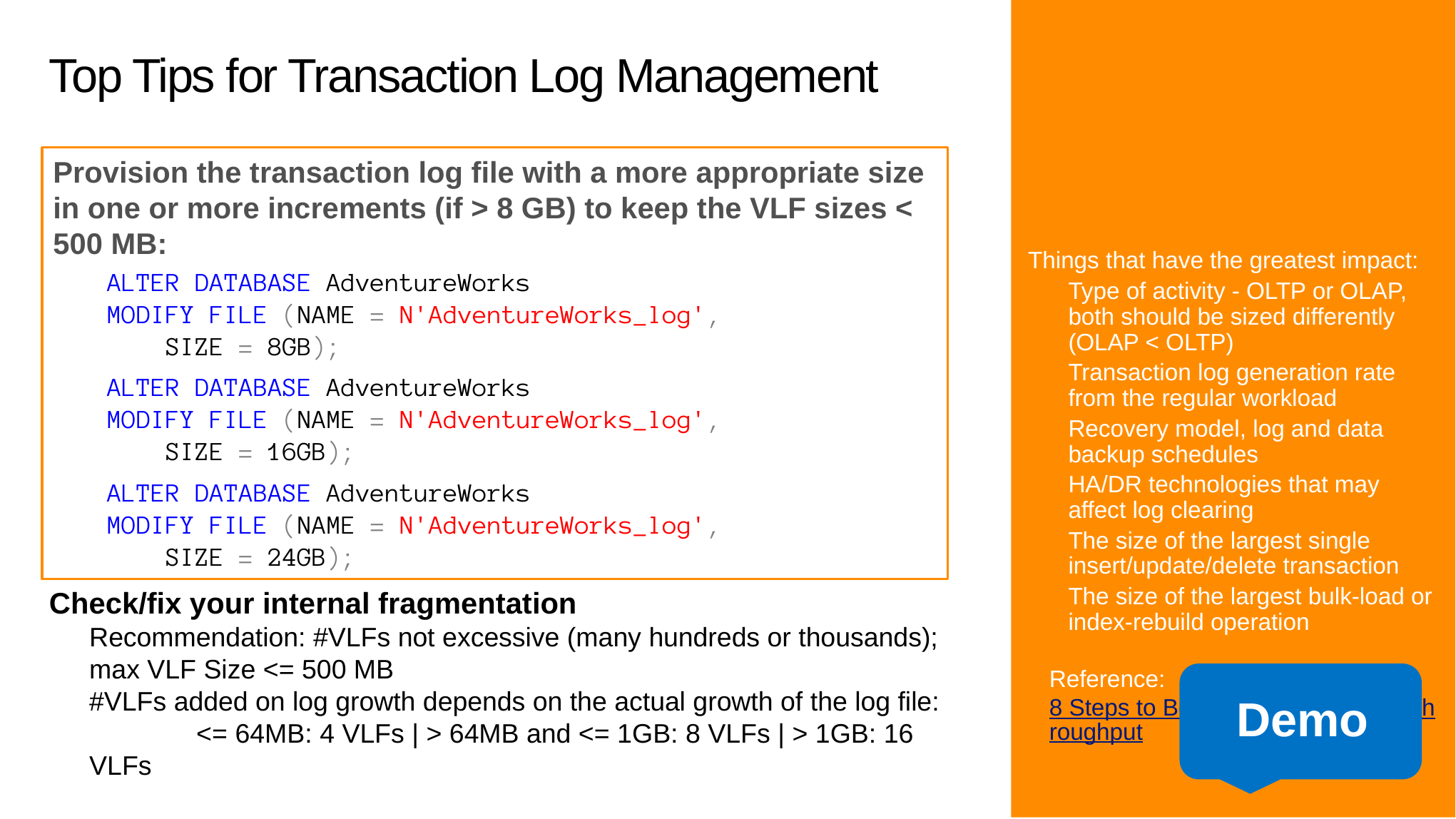

# Top Tips for Transaction Log Management
Create only ONE transaction log file
Isolate the transaction log file from the data files to avoid I/O subsystem contention problems; potentially place the transaction log on a very fast I/O subsystem like an SSD.
Create transaction log files with a reasonable initial size and a moderate grow size.

Don't let autogrowth get out of control
Percentages of growth can get out of control on busy systems. If you don’t know better start with 512 MB grow size.

Monitor the transaction log size until it reaches a steady state

Check/fix your internal fragmentation
Recommendation: #VLFs not excessive (many hundreds or thousands); max VLF Size <= 500 MB
#VLFs added on log growth depends on the actual growth of the log file:
	<= 64MB: 4 VLFs | > 64MB and <= 1GB: 8 VLFs | > 1GB: 16 VLFs
Provision the transaction log file with a more appropriate size in one or more increments (if > 8 GB) to keep the VLF sizes < 500 MB:
ALTER DATABASE AdventureWorks
MODIFY FILE (NAME = N'AdventureWorks_log',
    SIZE = 8GB);
ALTER DATABASE AdventureWorks
MODIFY FILE (NAME = N'AdventureWorks_log',
    SIZE = 16GB);
ALTER DATABASE AdventureWorks
MODIFY FILE (NAME = N'AdventureWorks_log',
    SIZE = 24GB);
Things that have the greatest impact:
Type of activity - OLTP or OLAP, both should be sized differently (OLAP < OLTP)
Transaction log generation rate from the regular workload
Recovery model, log and data backup schedules
HA/DR technologies that may affect log clearing
The size of the largest single insert/update/delete transaction
The size of the largest bulk-load or index-rebuild operation

Reference:
8 Steps to Better Transaction Log Throughput

Demo